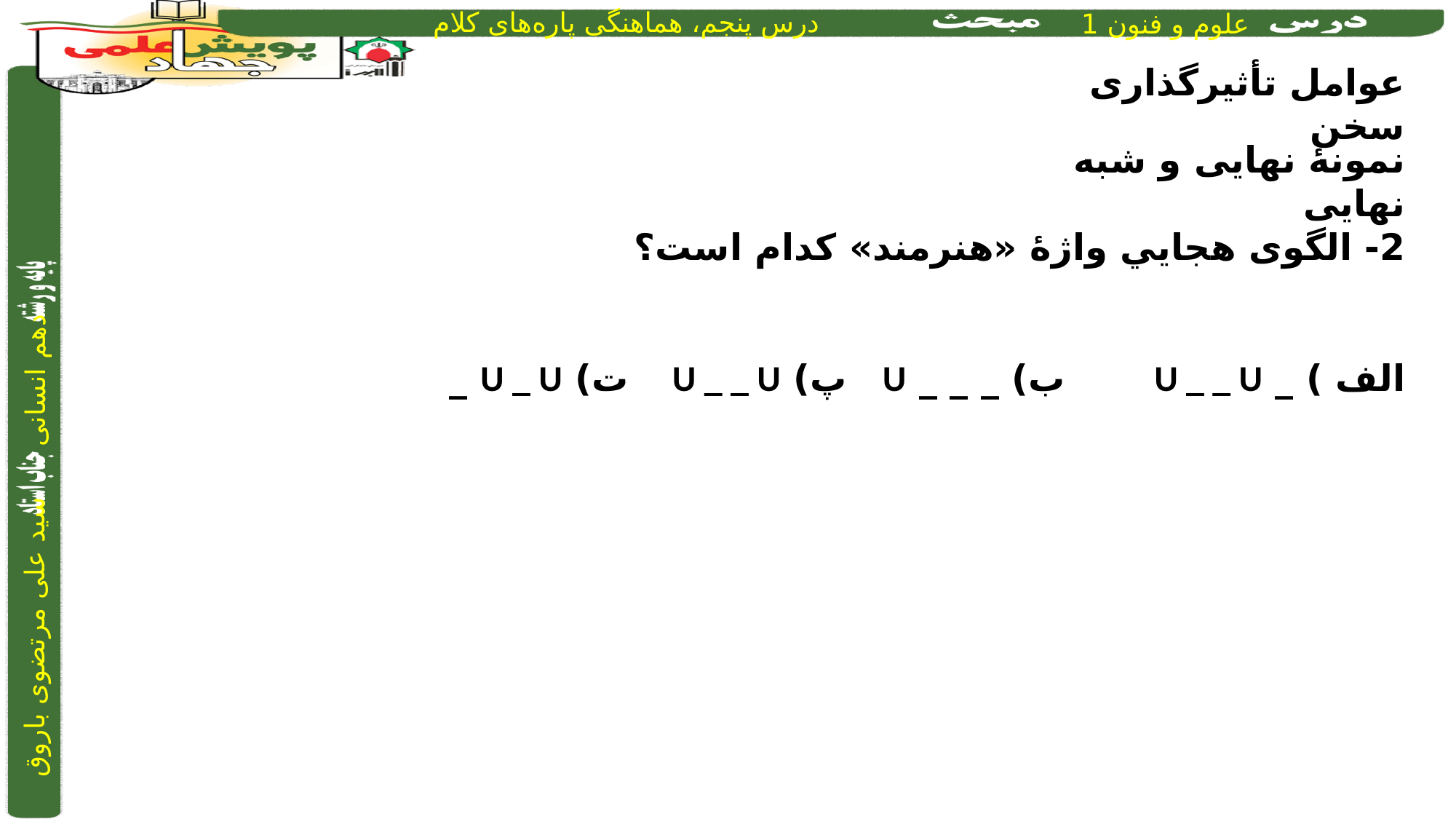

عوامل تأثیرگذاری سخن

2- الگوی هجايي واژۀ «هنرمند» کدام است؟

الف ) _ U _ _ U		 ب) _ _ _ U 		 پ) U _ _ U 		 ت) U _ U _
نمونۀ نهایی و شبه نهایی